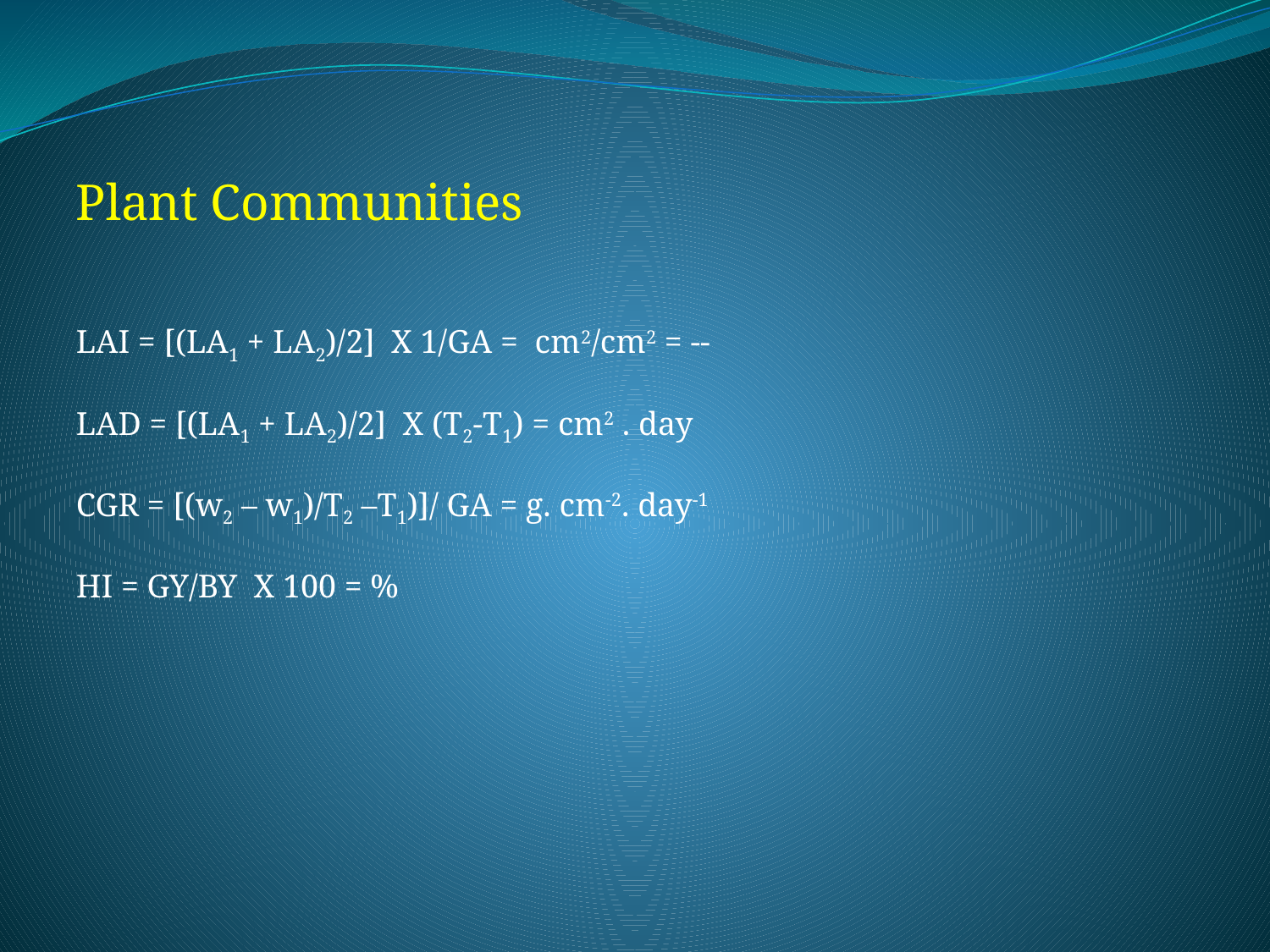

Plant Communities

LAI = [(LA1 + LA2)/2]  X 1/GA =  cm2/cm2 = --

LAD = [(LA1 + LA2)/2]  X (T2-T1) = cm2 . day

CGR = [(w2 – w1)/T2 –T1)]/ GA = g. cm-2. day-1

HI = GY/BY  X 100 = %